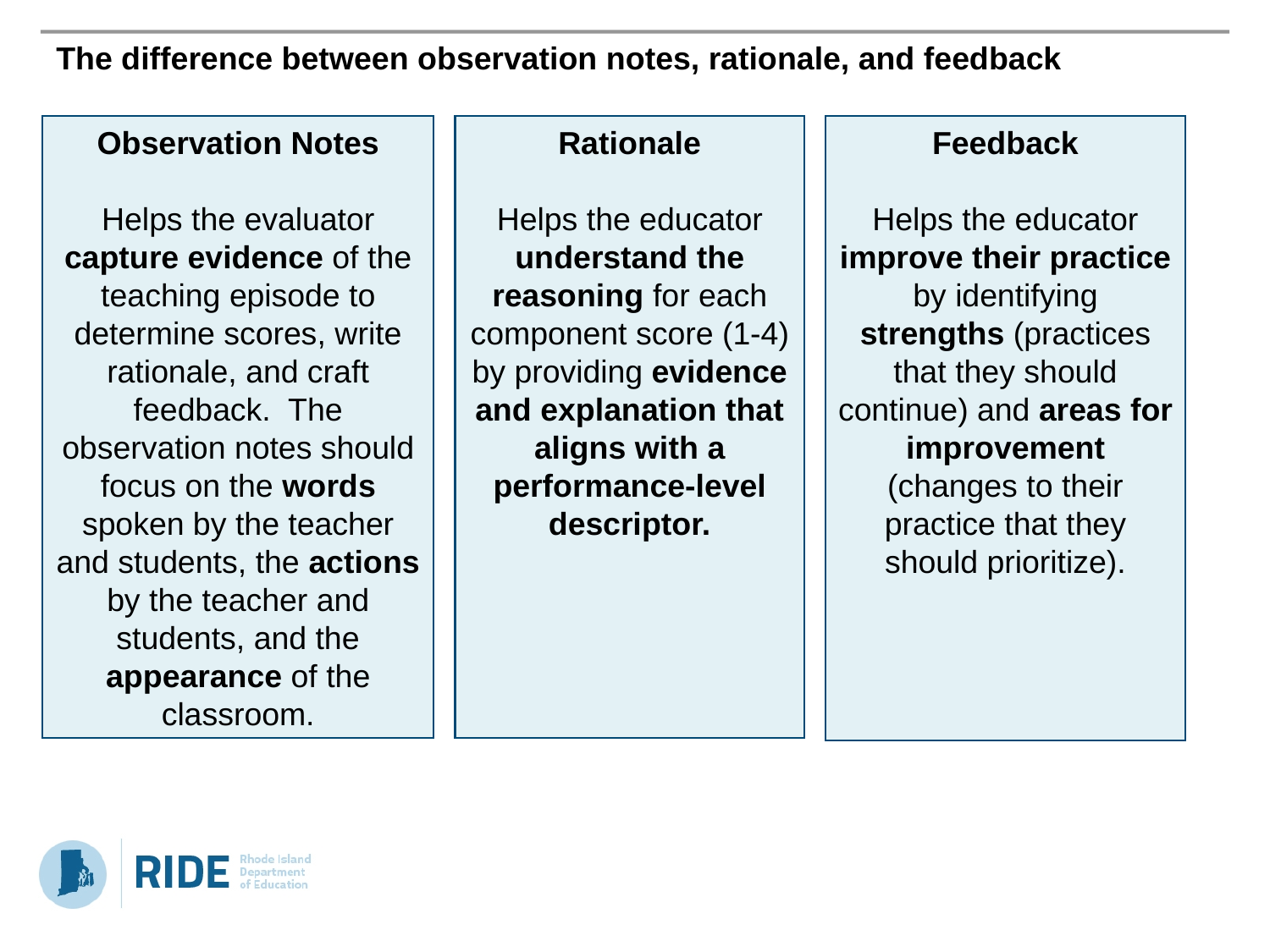

# The difference between observation notes, rationale, and feedback
Observation Notes

Helps the evaluator capture evidence of the teaching episode to determine scores, write rationale, and craft feedback.  The observation notes should focus on the words spoken by the teacher and students, the actions by the teacher and students, and the appearance of the classroom.
Rationale

Helps the educator understand the reasoning for each component score (1-4) by providing evidence and explanation that aligns with a performance-level descriptor.

Feedback

Helps the educator improve their practice by identifying strengths (practices that they should continue) and areas for improvement (changes to their practice that they should prioritize).